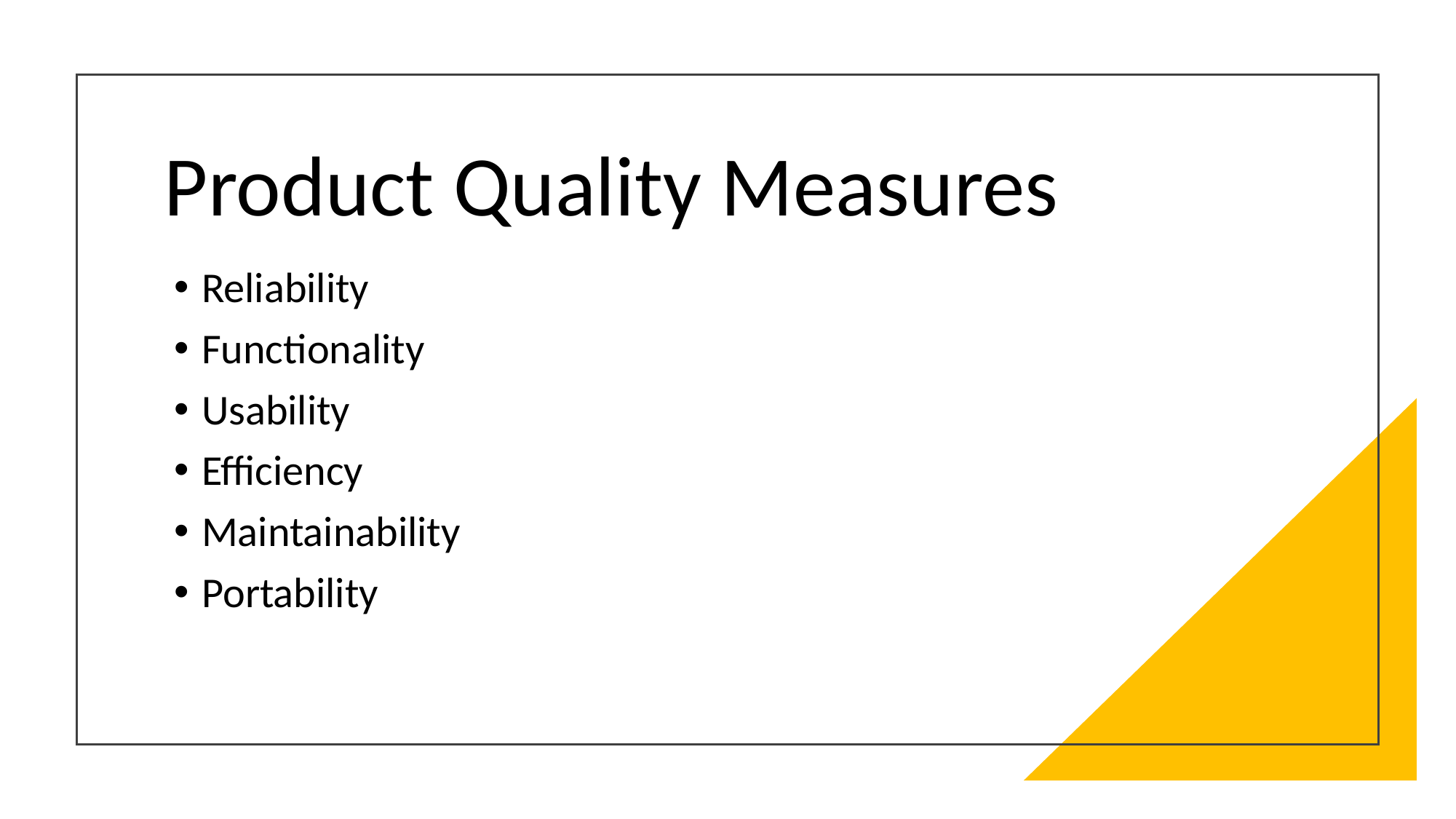

# Product Quality Measures
Reliability
Functionality
Usability
Efficiency
Maintainability
Portability